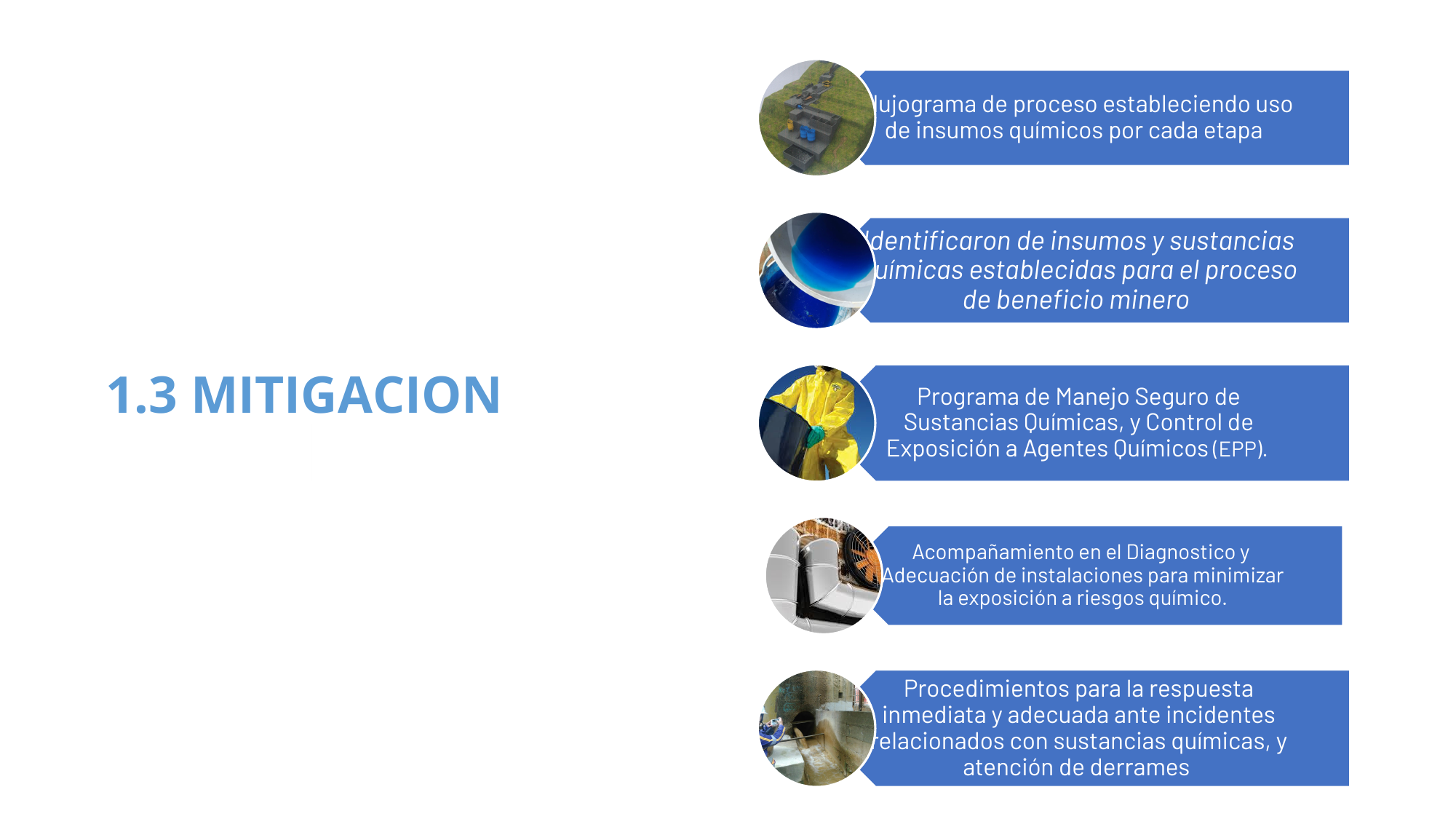

Flujograma de proceso estableciendo uso de insumos químicos por cada etapa
Identificaron de insumos y sustancias químicas establecidas para el proceso de beneficio minero
Programa de Manejo Seguro de Sustancias Químicas, y Control de Exposición a Agentes Químicos (EPP).
Acompañamiento en el Diagnostico y  Adecuación de instalaciones para minimizar la exposición a riesgos químico.
Procedimientos para la respuesta inmediata y adecuada ante incidentes relacionados con sustancias químicas, y atención de derrames
1.3 MITIGACION ​
​